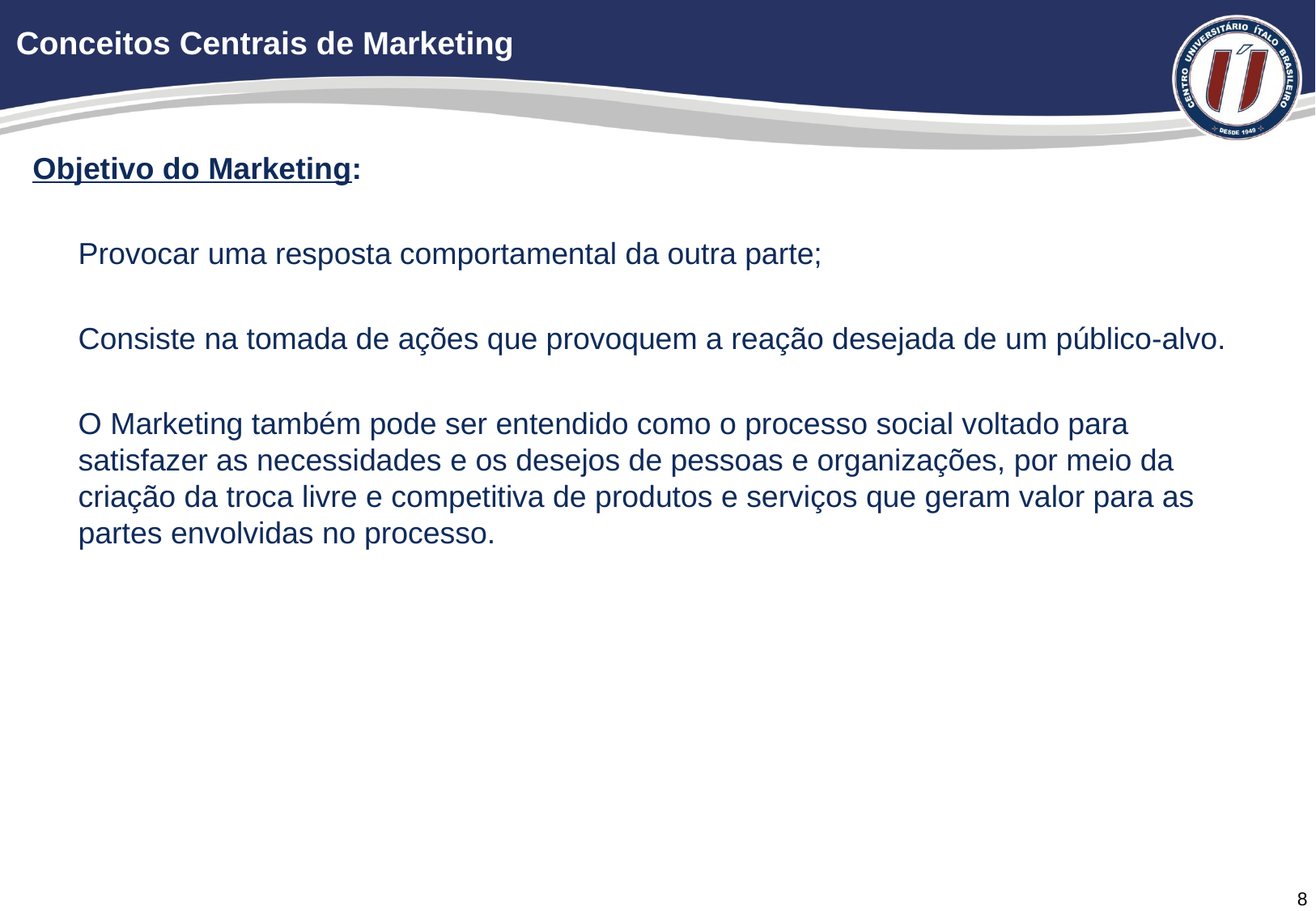

# Conceitos Centrais de Marketing
Objetivo do Marketing:

	Provocar uma resposta comportamental da outra parte;

	Consiste na tomada de ações que provoquem a reação desejada de um público-alvo.

	O Marketing também pode ser entendido como o processo social voltado para satisfazer as necessidades e os desejos de pessoas e organizações, por meio da criação da troca livre e competitiva de produtos e serviços que geram valor para as partes envolvidas no processo.

8